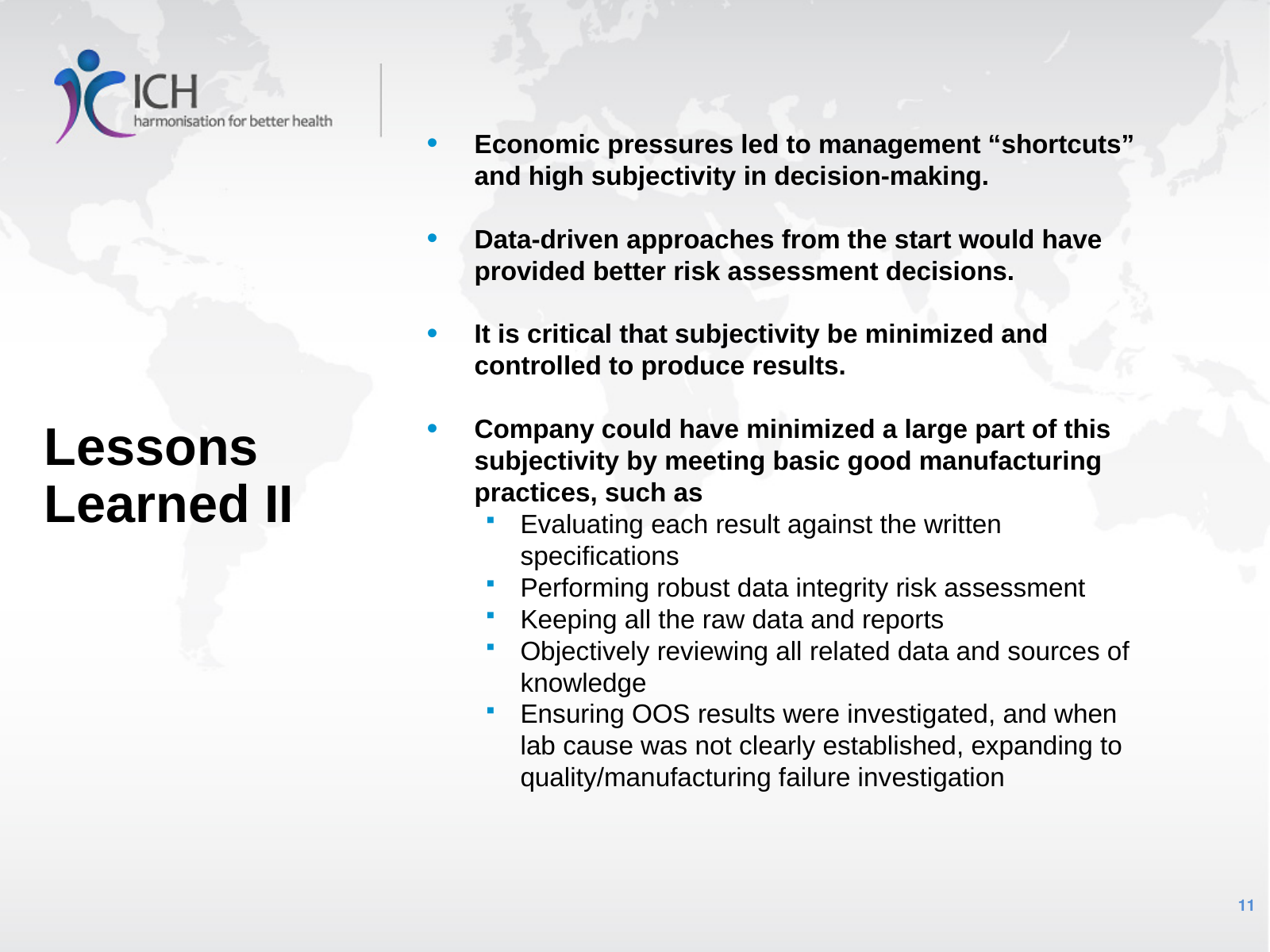

Economic pressures led to management “shortcuts” and high subjectivity in decision-making.

Data-driven approaches from the start would have provided better risk assessment decisions.

It is critical that subjectivity be minimized and controlled to produce results.

Company could have minimized a large part of this subjectivity by meeting basic good manufacturing practices, such as
Evaluating each result against the written specifications
Performing robust data integrity risk assessment
Keeping all the raw data and reports
Objectively reviewing all related data and sources of knowledge
Ensuring OOS results were investigated, and when lab cause was not clearly established, expanding to quality/manufacturing failure investigation

# Lessons Learned II